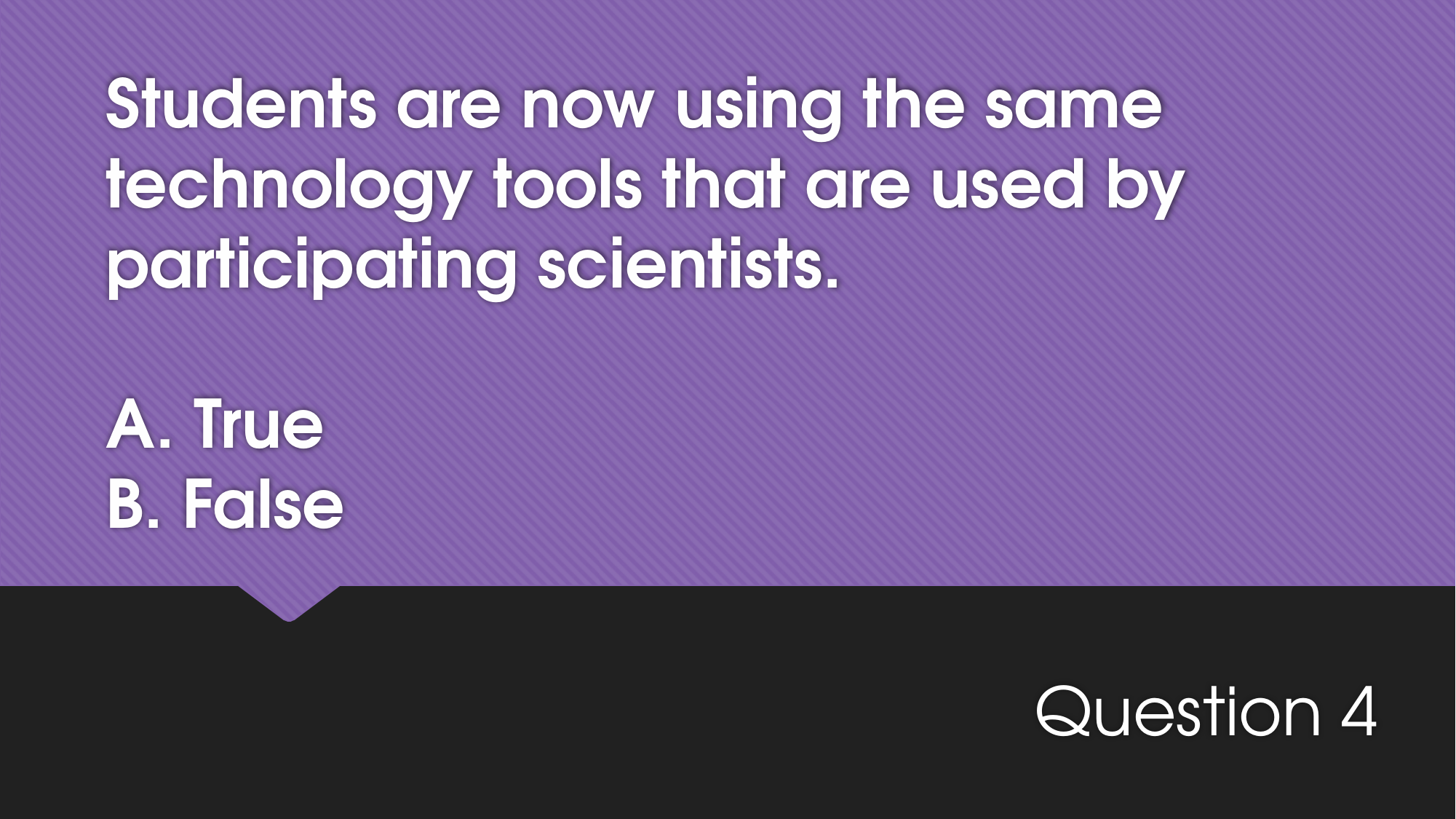

# Students are now using the same technology tools that are used by participating scientists. A. True B. False
Question 4